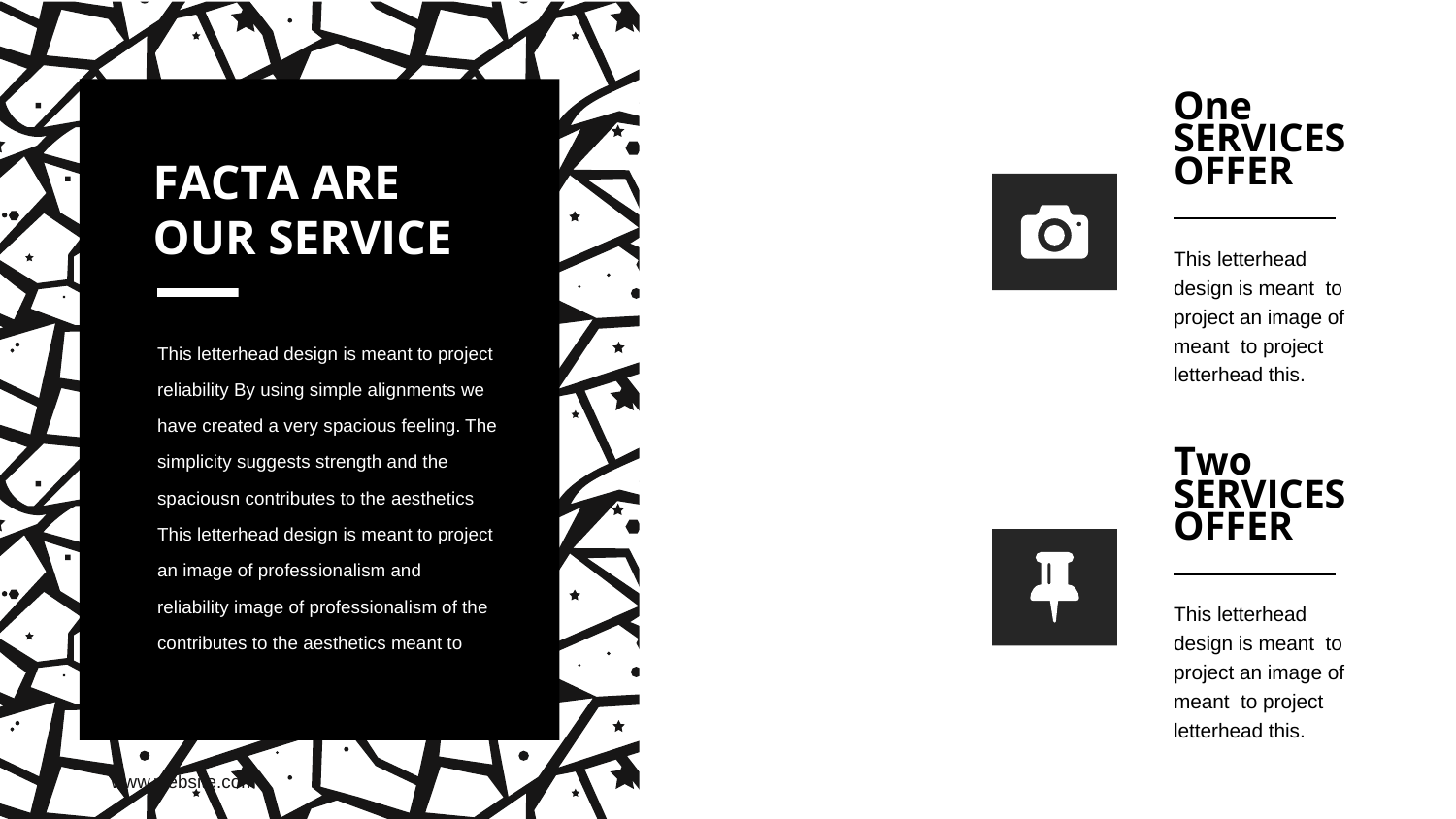

One
SERVICES
OFFER
FACTA ARE
OUR SERVICE

This letterhead design is meant  to project an image of
meant  to project letterhead this.

This letterhead design is meant to project reliability By using simple alignments we have created a very spacious feeling. The simplicity suggests strength and the spaciousn contributes to the aesthetics
This letterhead design is meant to project an image of professionalism and reliability image of professionalism of the
contributes to the aesthetics meant to

Two
SERVICES
OFFER

This letterhead design is meant  to project an image of
meant  to project letterhead this.
www.website.com